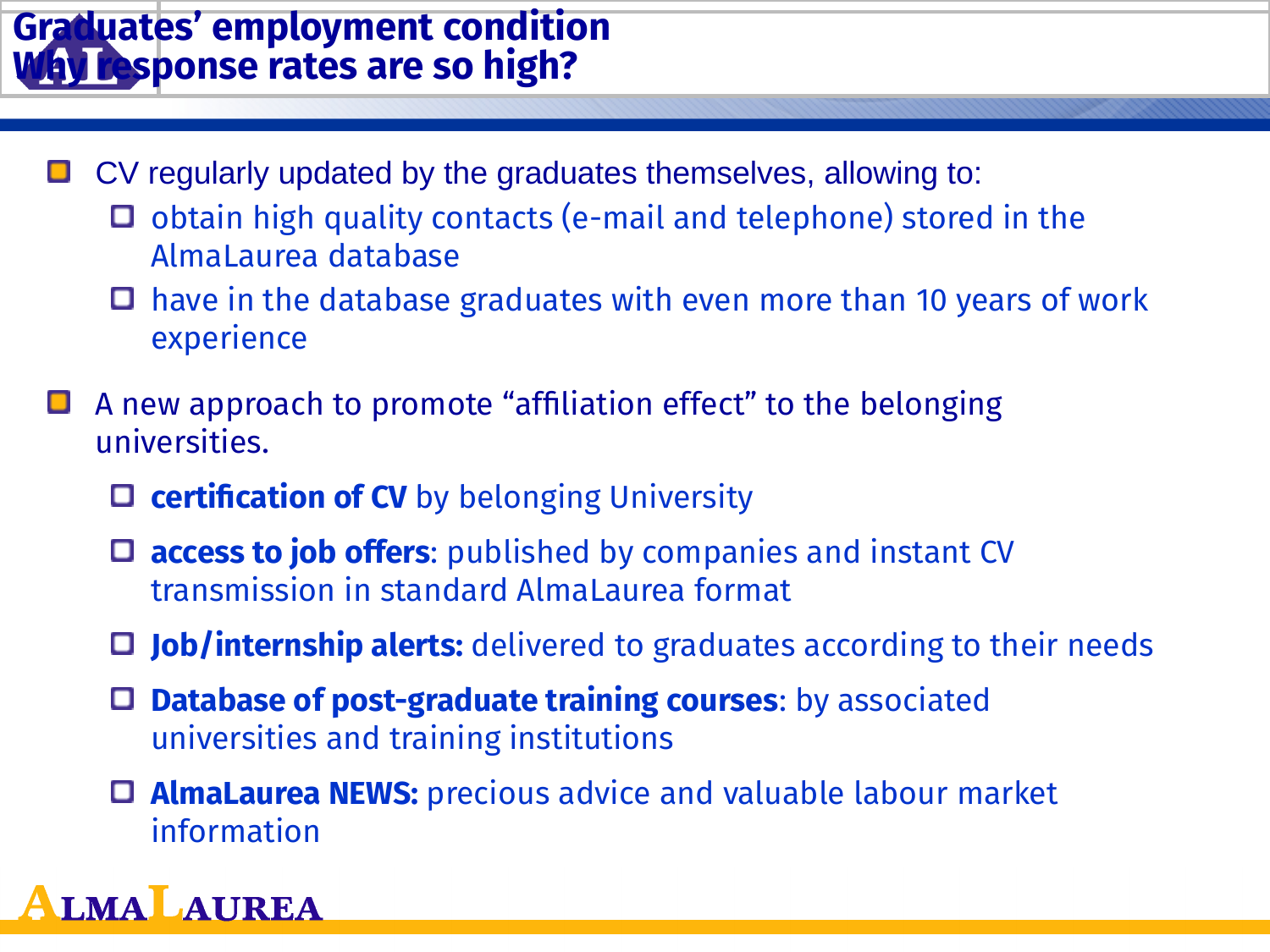

# Graduates’ employment condition Why response rates are so high?
CV regularly updated by the graduates themselves, allowing to:
obtain high quality contacts (e-mail and telephone) stored in the AlmaLaurea database
have in the database graduates with even more than 10 years of work experience
A new approach to promote “affiliation effect” to the belonging universities.
certification of CV by belonging University
access to job offers: published by companies and instant CV transmission in standard AlmaLaurea format
Job/internship alerts: delivered to graduates according to their needs
Database of post-graduate training courses: by associated universities and training institutions
AlmaLaurea NEWS: precious advice and valuable labour market information